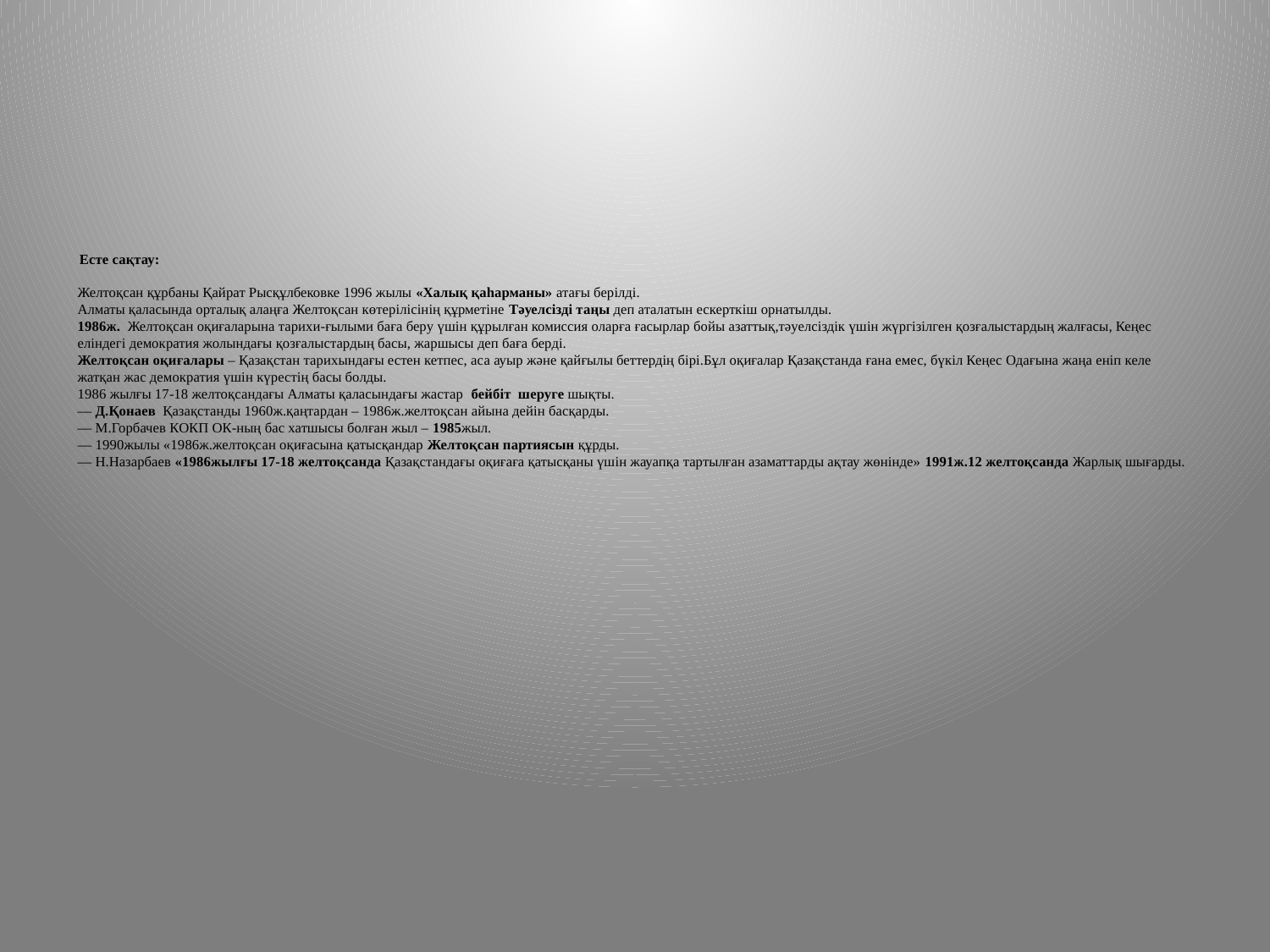

# Есте сақтау: Желтоқсан құрбаны Қайрат Рысқұлбековке 1996 жылы «Халық қаһарманы» атағы берілді. Алматы қаласында орталық алаңға Желтоқсан көтерілісінің құрметіне Тәуелсізді таңы деп аталатын ескерткіш орнатылды. 1986ж.  Желтоқсан оқиғаларына тарихи-ғылыми баға беру үшін құрылған комиссия оларға ғасырлар бойы азаттық,тәуелсіздік үшін жүргізілген қозғалыстардың жалғасы, Кеңес еліндегі демократия жолындағы қозғалыстардың басы, жаршысы деп баға берді. Желтоқсан оқиғалары – Қазақстан тарихындағы естен кетпес, аса ауыр және қайғылы беттердің бірі.Бұл оқиғалар Қазақстанда ғана емес, бүкіл Кеңес Одағына жаңа еніп келе жатқан жас демократия үшін күрестің басы болды. 1986 жылғы 17-18 желтоқсандағы Алматы қаласындағы жастар  бейбіт  шеруге шықты. — Д.Қонаев  Қазақстанды 1960ж.қаңтардан – 1986ж.желтоқсан айына дейін басқарды. — М.Горбачев КОКП ОК-ның бас хатшысы болған жыл – 1985жыл. — 1990жылы «1986ж.желтоқсан оқиғасына қатысқандар Желтоқсан партиясын құрды. — Н.Назарбаев «1986жылғы 17-18 желтоқсанда Қазақстандағы оқиғаға қатысқаны үшін жауапқа тартылған азаматтарды ақтау жөнінде» 1991ж.12 желтоқсанда Жарлық шығарды.